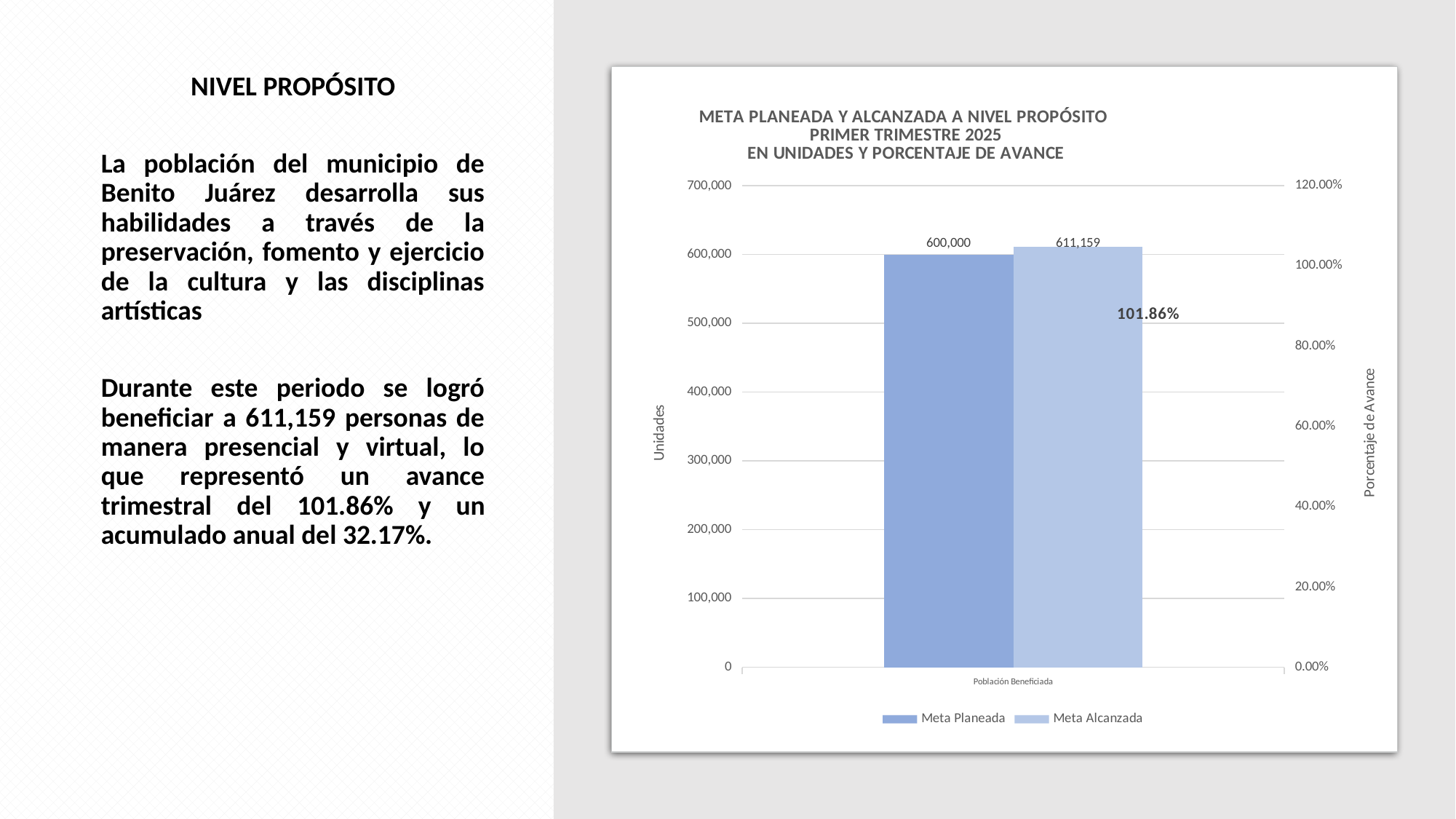

NIVEL PROPÓSITO

La población del municipio de Benito Juárez desarrolla sus habilidades a través de la preservación, fomento y ejercicio de la cultura y las disciplinas artísticas

Durante este periodo se logró beneficiar a 611,159 personas de manera presencial y virtual, lo que representó un avance trimestral del 101.86% y un acumulado anual del 32.17%.

### Chart: META PLANEADA Y ALCANZADA A NIVEL PROPÓSITO
PRIMER TRIMESTRE 2025
EN UNIDADES Y PORCENTAJE DE AVANCE

| Category | Meta Planeada | Meta Alcanzada |  |
|---|---|---|---|
| Población Beneficiada | 600000.0 | 611159.0 | 1.0185983333333333 |